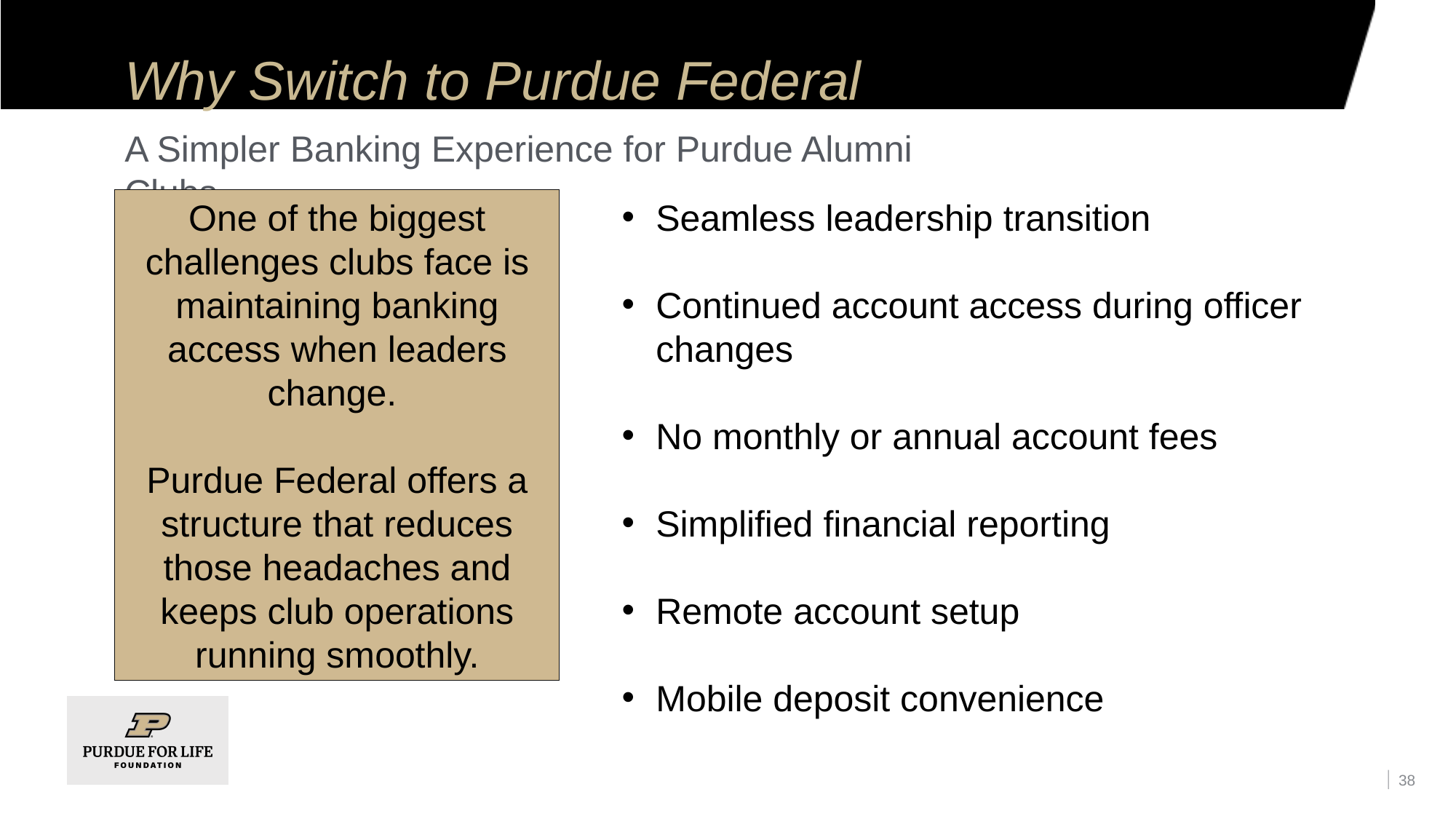

# Why Switch to Purdue Federal

A Simpler Banking Experience for Purdue Alumni Clubs
One of the biggest challenges clubs face is maintaining banking access when leaders change.

Purdue Federal offers a structure that reduces those headaches and keeps club operations running smoothly.
Seamless leadership transition

Continued account access during officer changes

No monthly or annual account fees

Simplified financial reporting

Remote account setup

Mobile deposit convenience